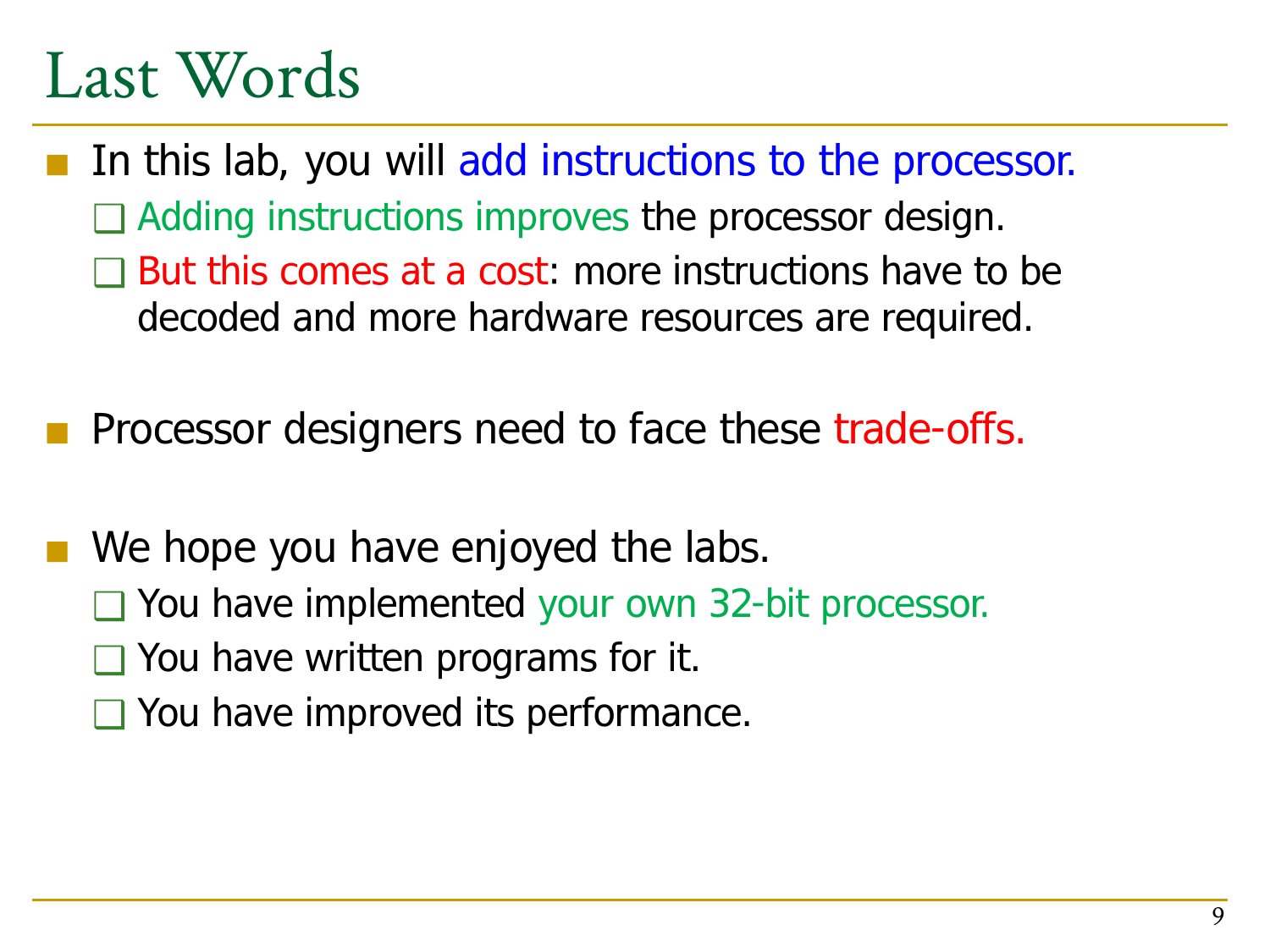

# Last Words
In this lab, you will add instructions to the processor.
Adding instructions improves the processor design.
But this comes at a cost: more instructions have to be decoded and more hardware resources are required.

Processor designers need to face these trade-offs.

We hope you have enjoyed the labs.
You have implemented your own 32-bit processor.
You have written programs for it.
You have improved its performance.
9